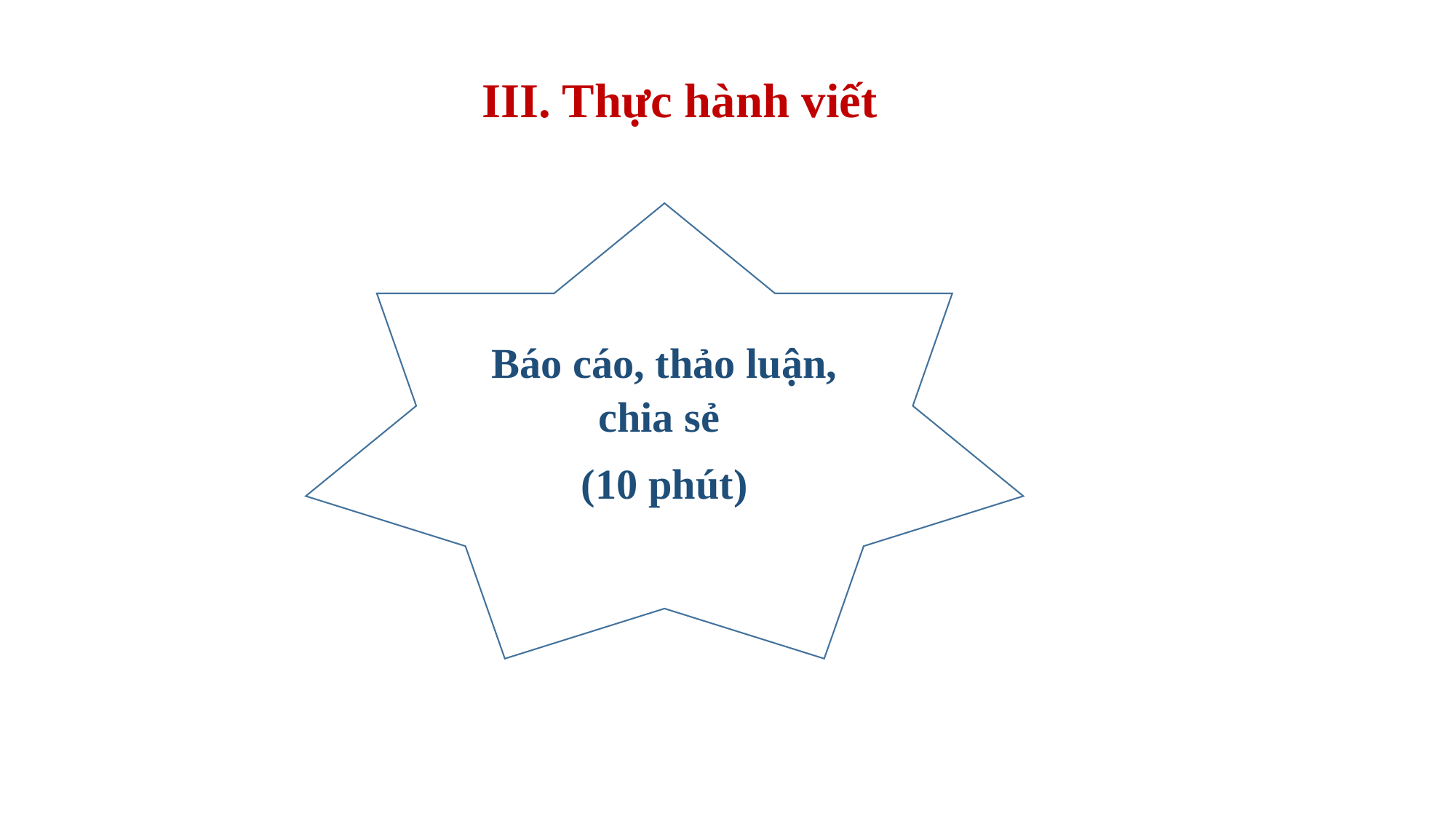

III. Thực hành viết
Báo cáo, thảo luận, chia sẻ
(10 phút)